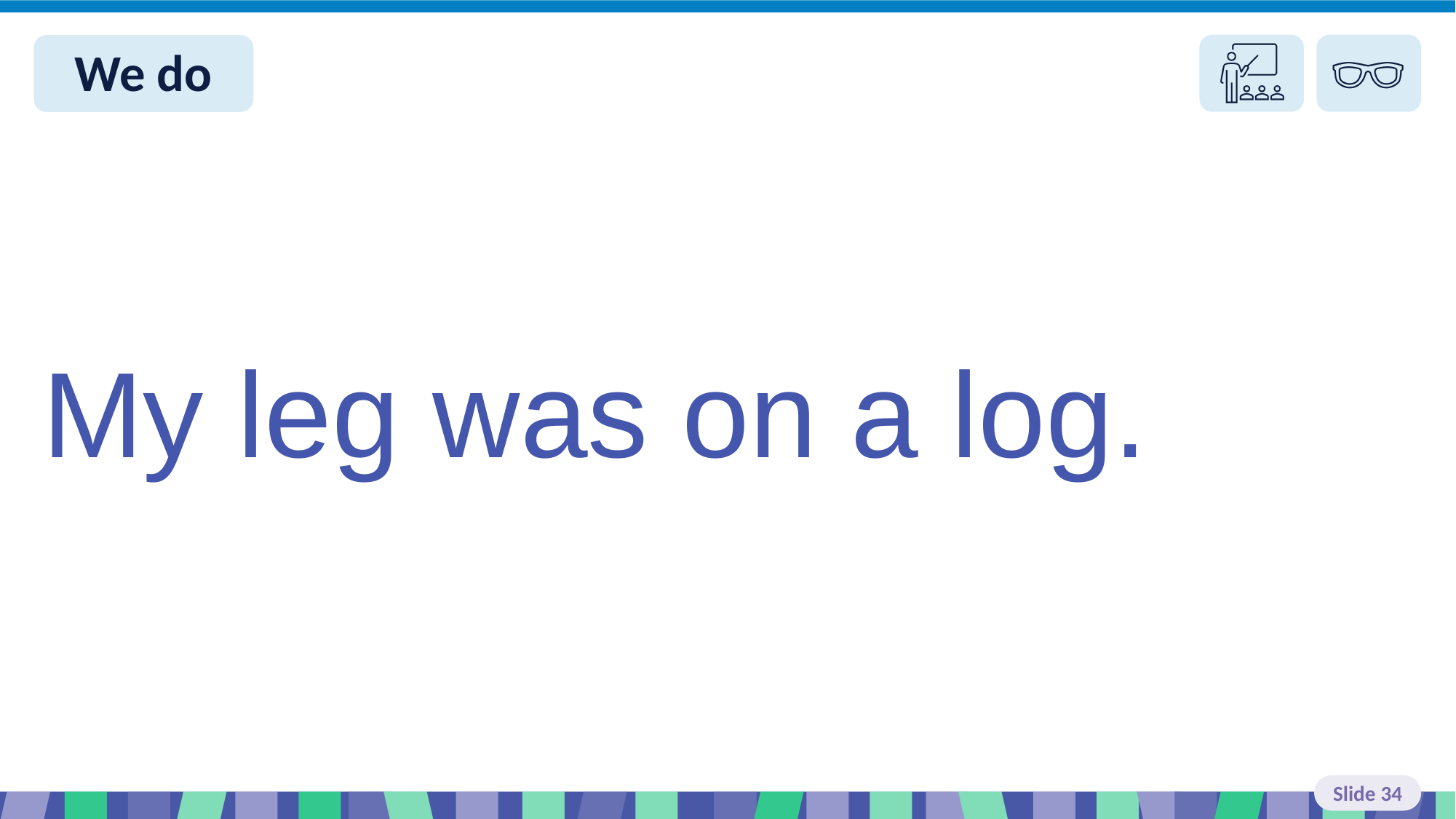

# Slide 34 We do read
My leg was on a log.